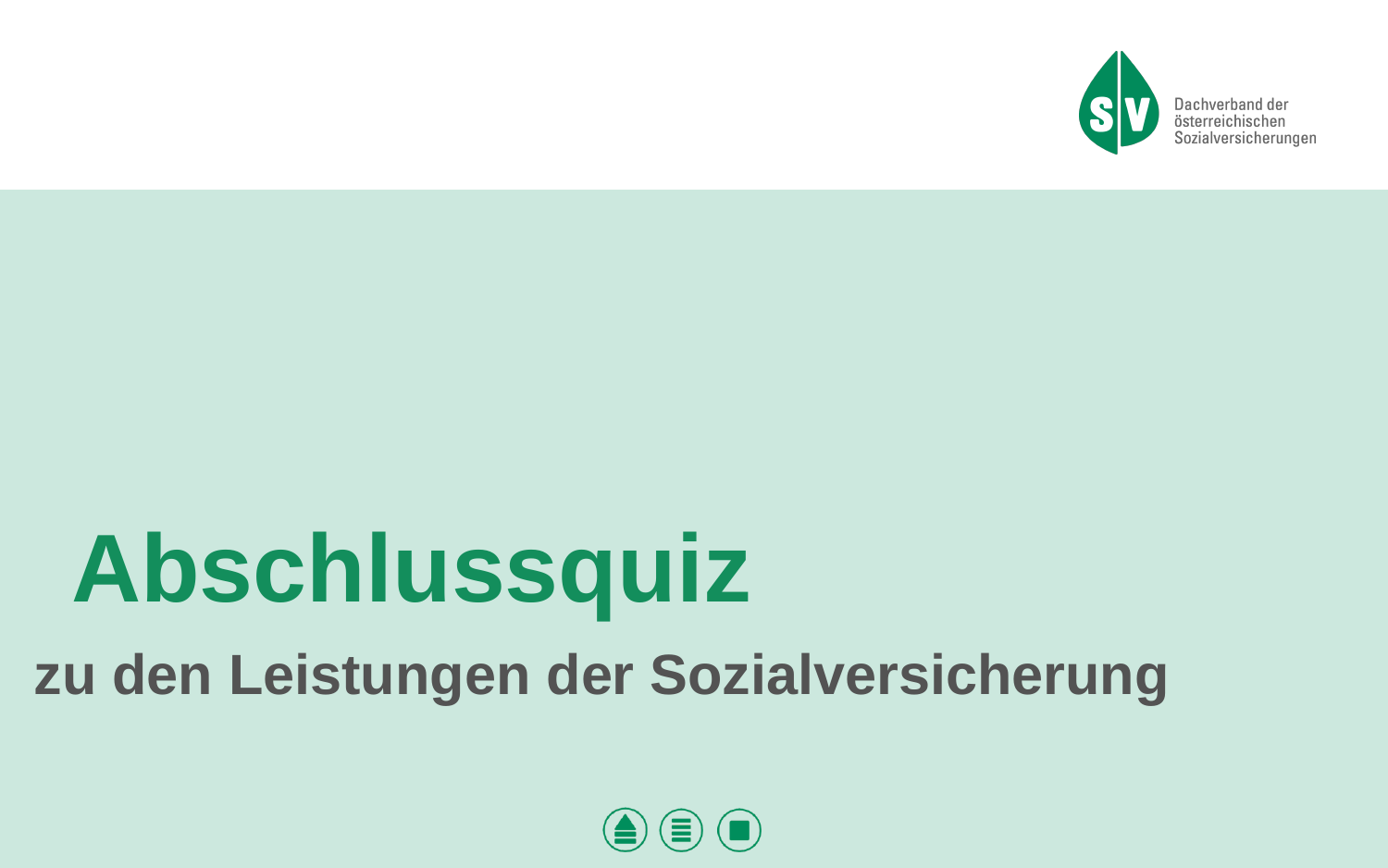

Abschlussquiz
zu den Leistungen der Sozialversicherung
15